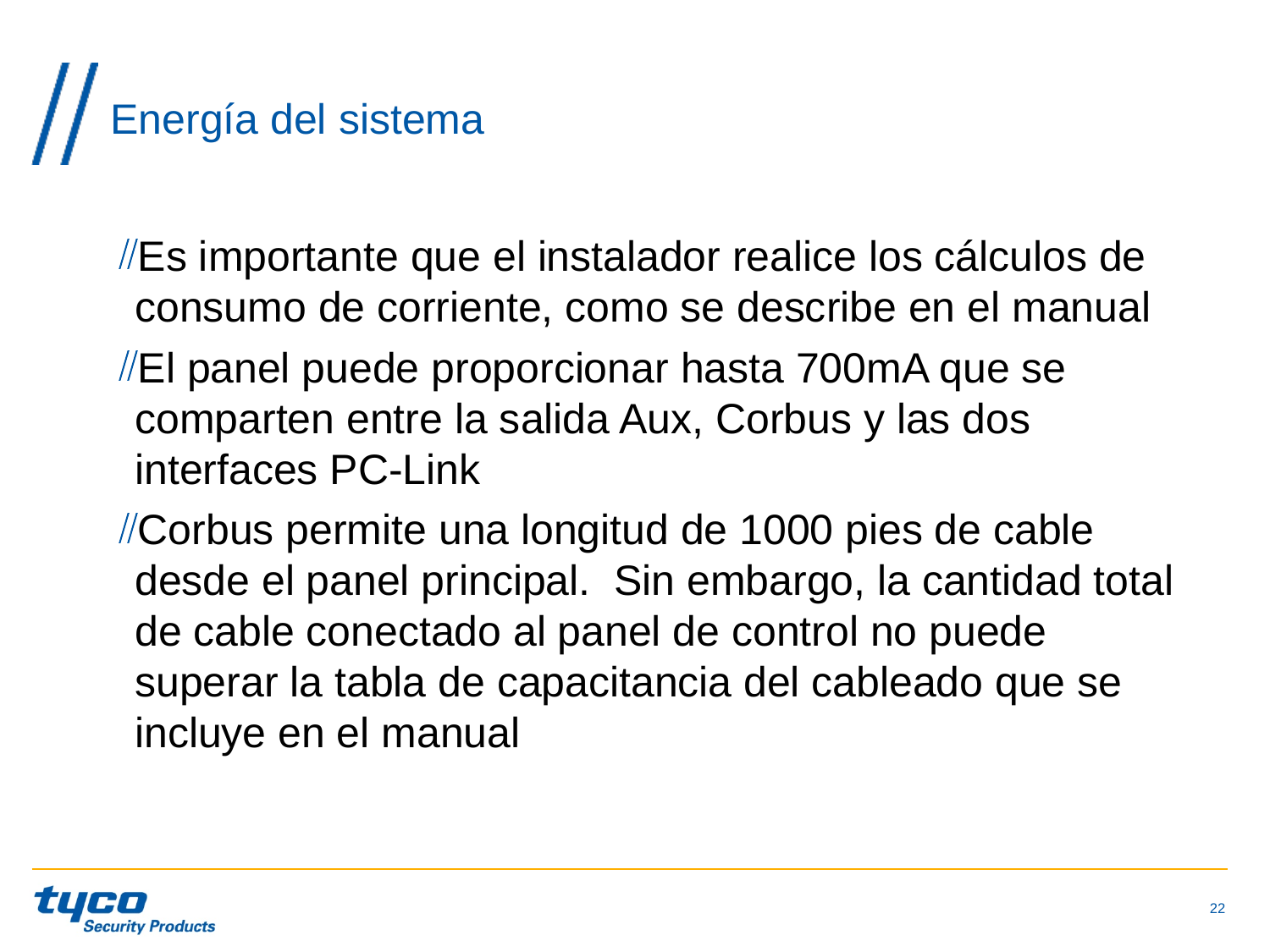

# Energía del sistema
Es importante que el instalador realice los cálculos de consumo de corriente, como se describe en el manual
El panel puede proporcionar hasta 700mA que se comparten entre la salida Aux, Corbus y las dos interfaces PC-Link
Corbus permite una longitud de 1000 pies de cable desde el panel principal.  Sin embargo, la cantidad total de cable conectado al panel de control no puede superar la tabla de capacitancia del cableado que se incluye en el manual

22